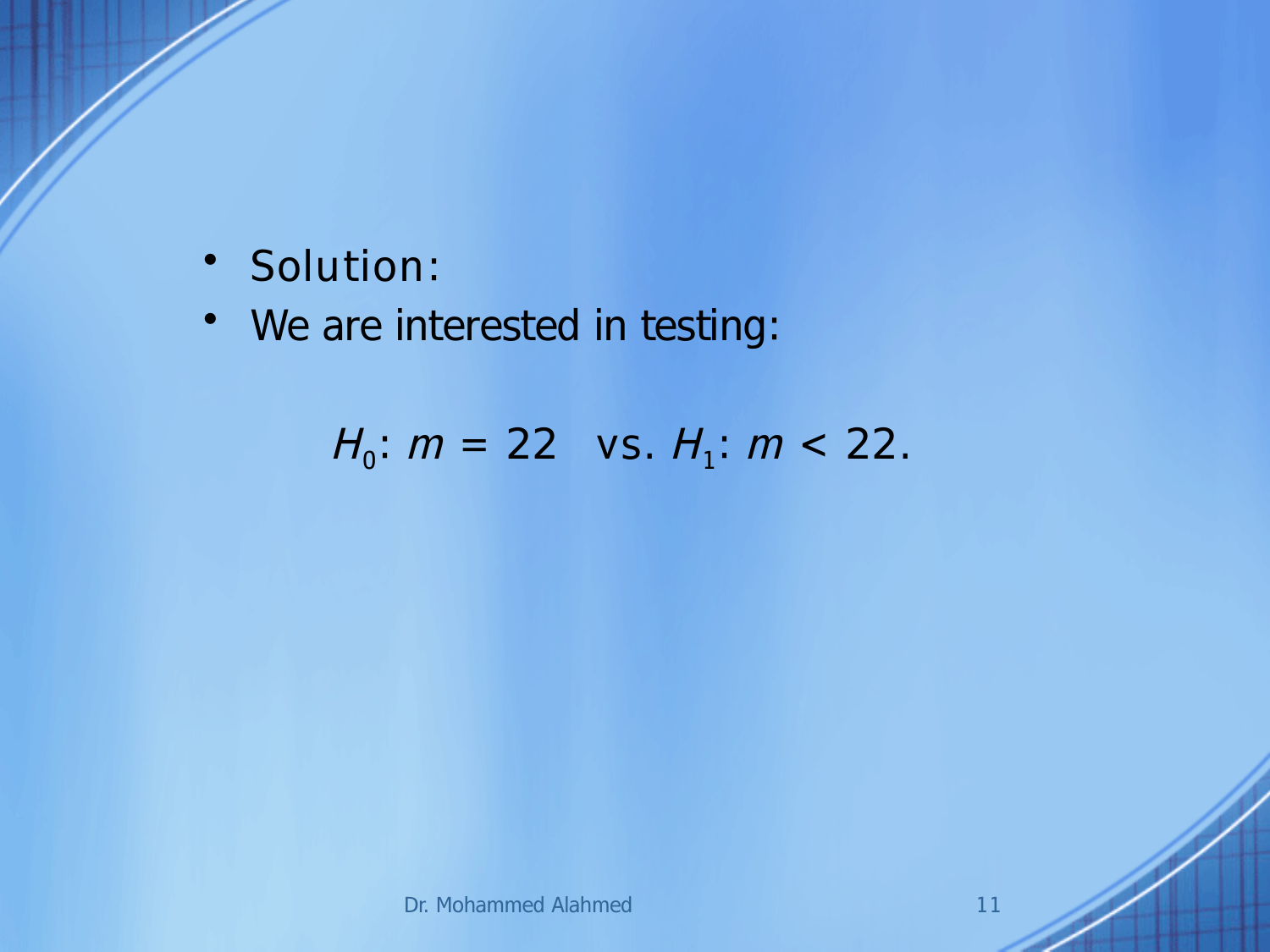

Solution:
We are interested in testing:

	H0: m = 22   vs. H1: m < 22.

Dr. Mohammed Alahmed
11